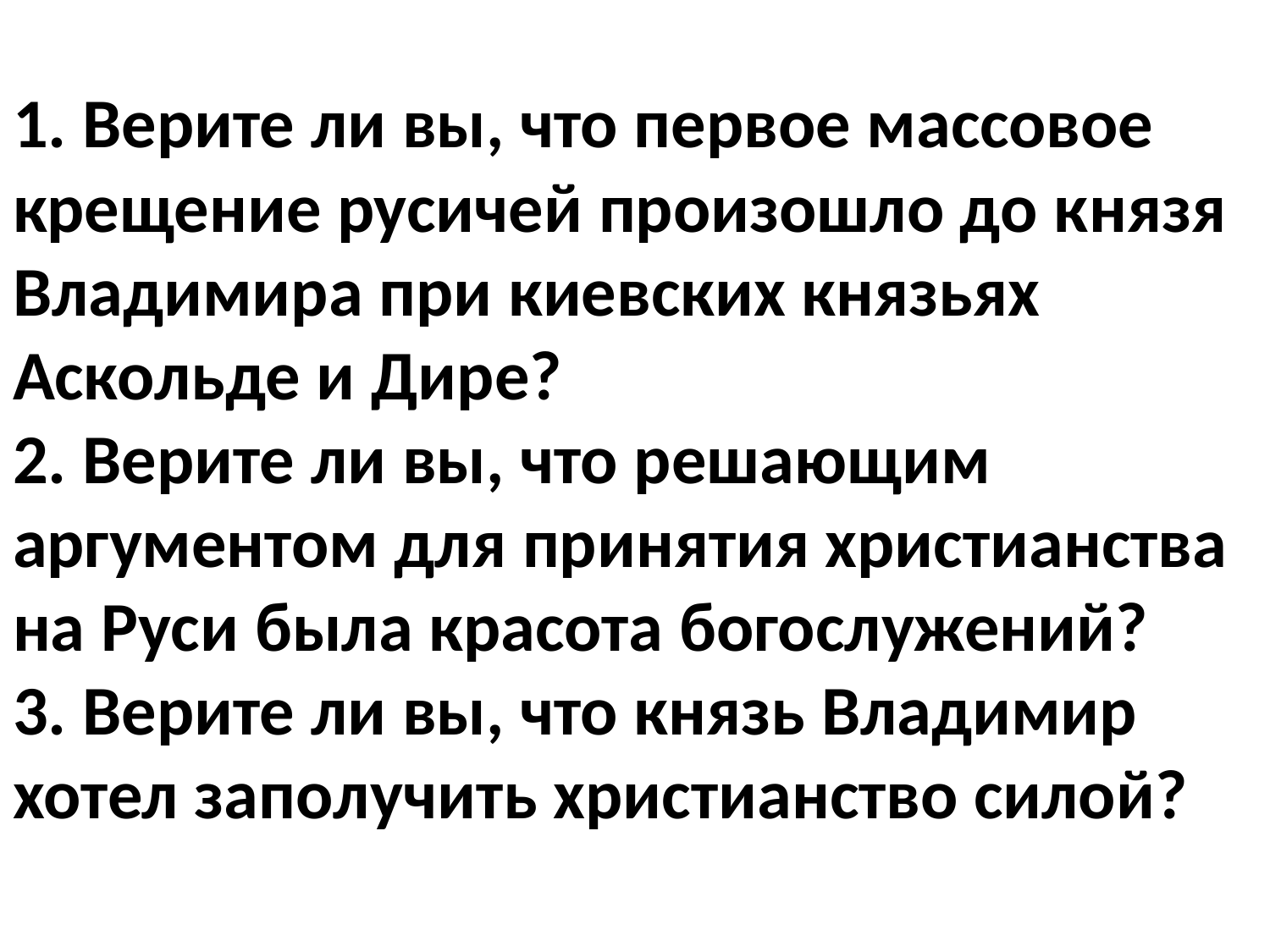

# 1. Верите ли вы, что первое массовое крещение русичей произошло до князя Владимира при киевских князьях Аскольде и Дире? 2. Верите ли вы, что решающим аргументом для принятия христианства на Руси была красота богослужений? 3. Верите ли вы, что князь Владимир хотел заполучить христианство силой?